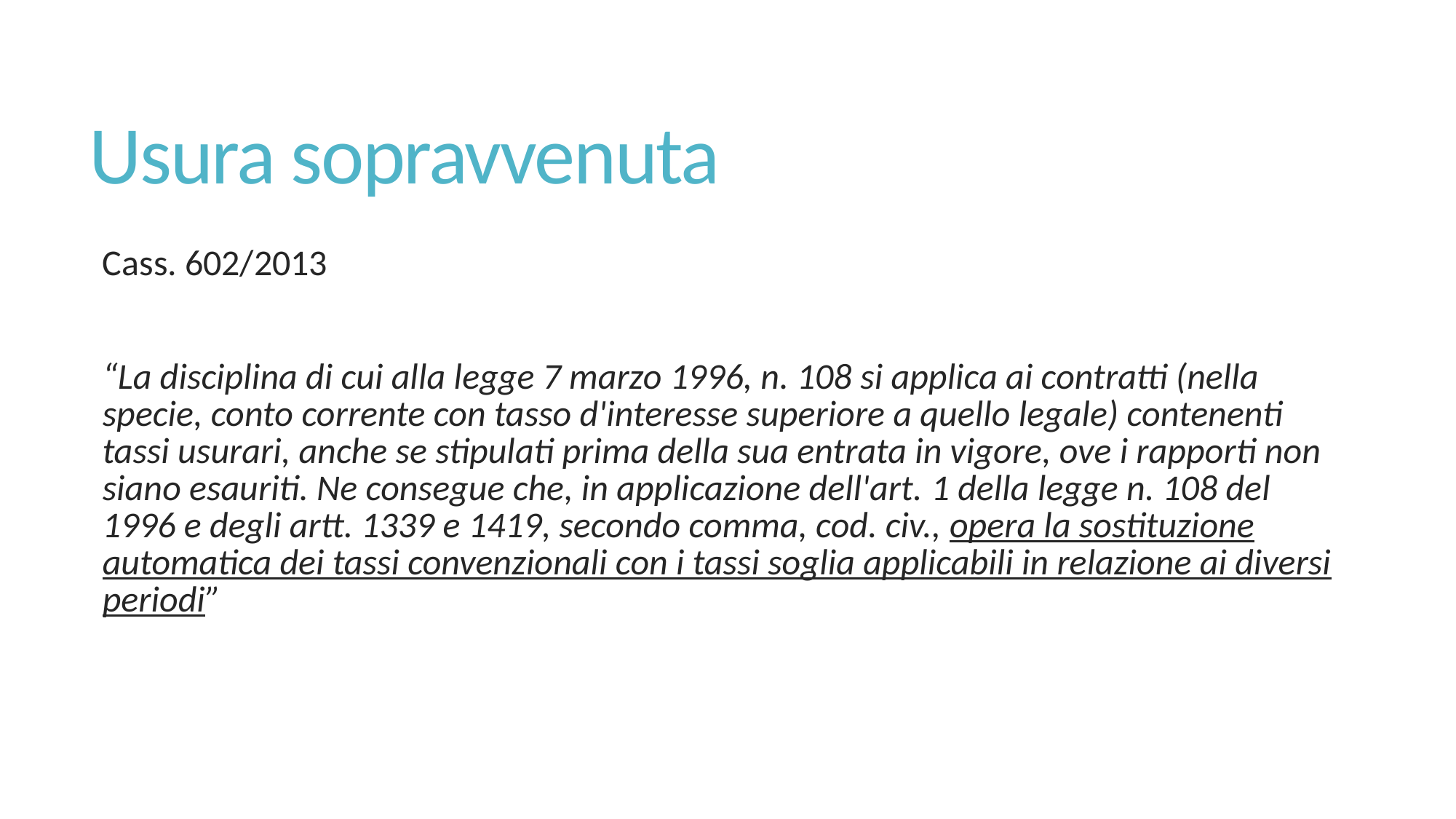

# Usura sopravvenuta
Cass. 602/2013

“La disciplina di cui alla legge 7 marzo 1996, n. 108 si applica ai contratti (nella specie, conto corrente con tasso d'interesse superiore a quello legale) contenenti tassi usurari, anche se stipulati prima della sua entrata in vigore, ove i rapporti non siano esauriti. Ne consegue che, in applicazione dell'art. 1 della legge n. 108 del 1996 e degli artt. 1339 e 1419, secondo comma, cod. civ., opera la sostituzione automatica dei tassi convenzionali con i tassi soglia applicabili in relazione ai diversi periodi”